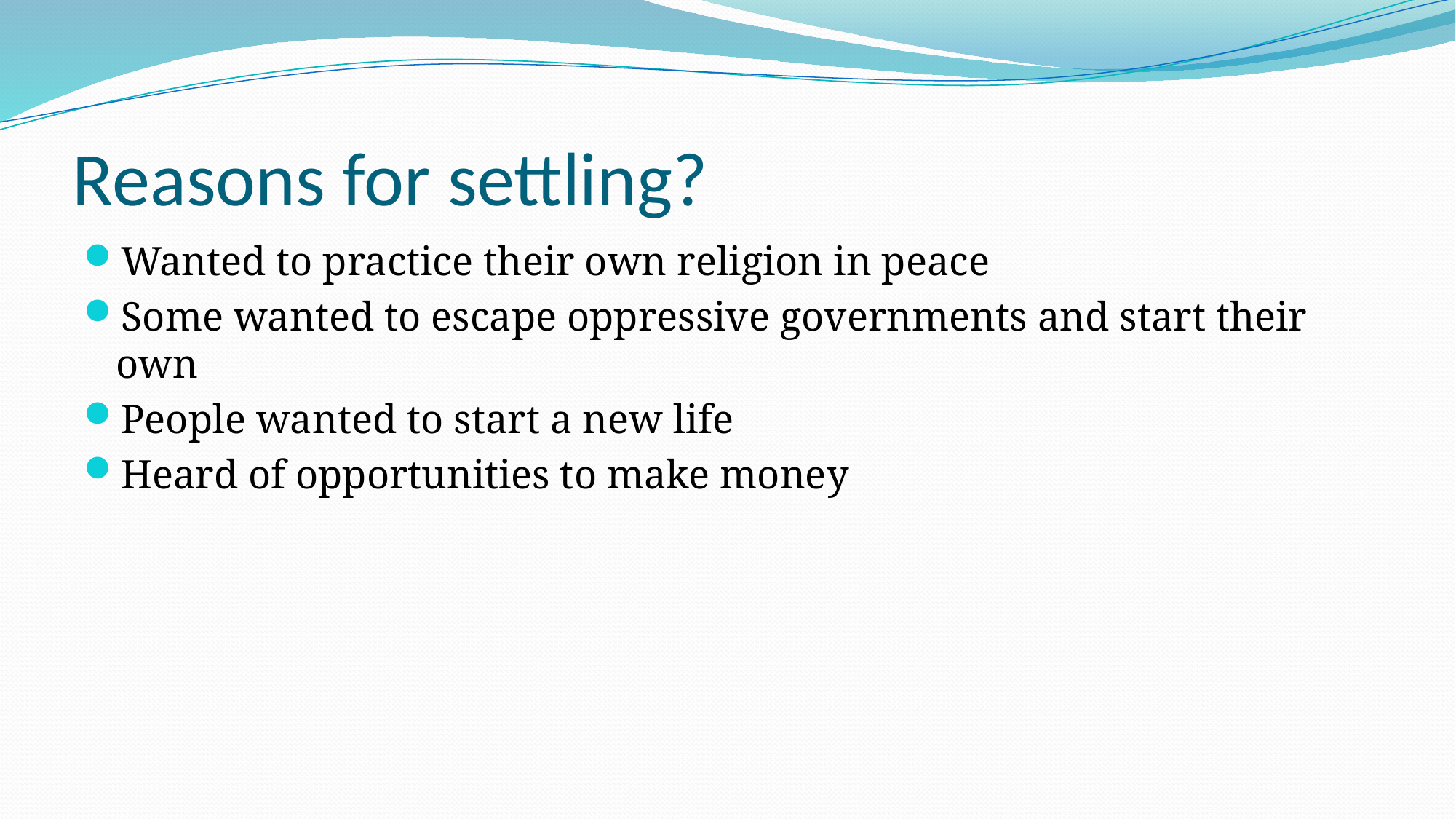

# Reasons for settling?
Wanted to practice their own religion in peace
Some wanted to escape oppressive governments and start their own
People wanted to start a new life
Heard of opportunities to make money